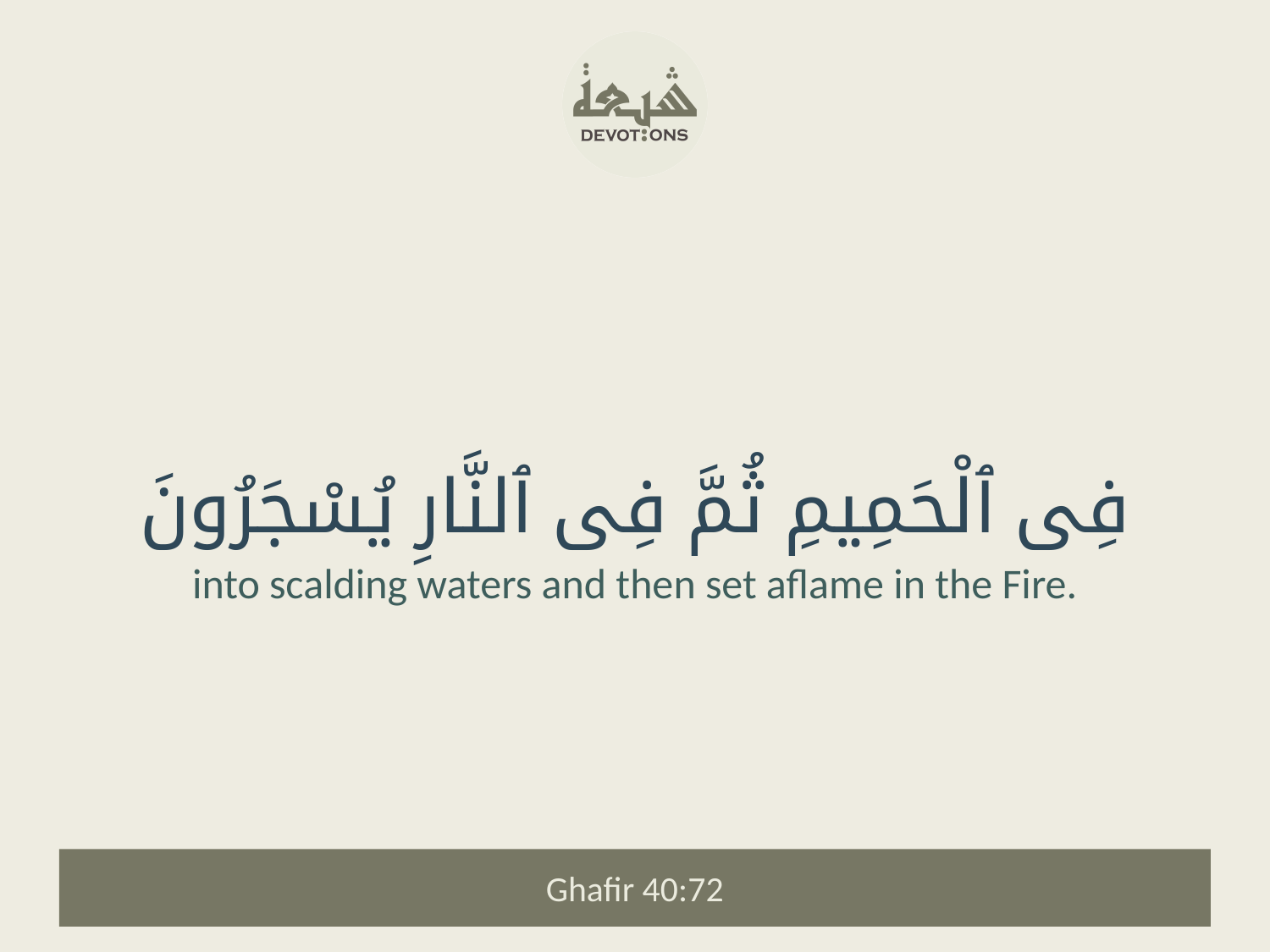

فِى ٱلْحَمِيمِ ثُمَّ فِى ٱلنَّارِ يُسْجَرُونَ
into scalding waters and then set aflame in the Fire.
Ghafir 40:72